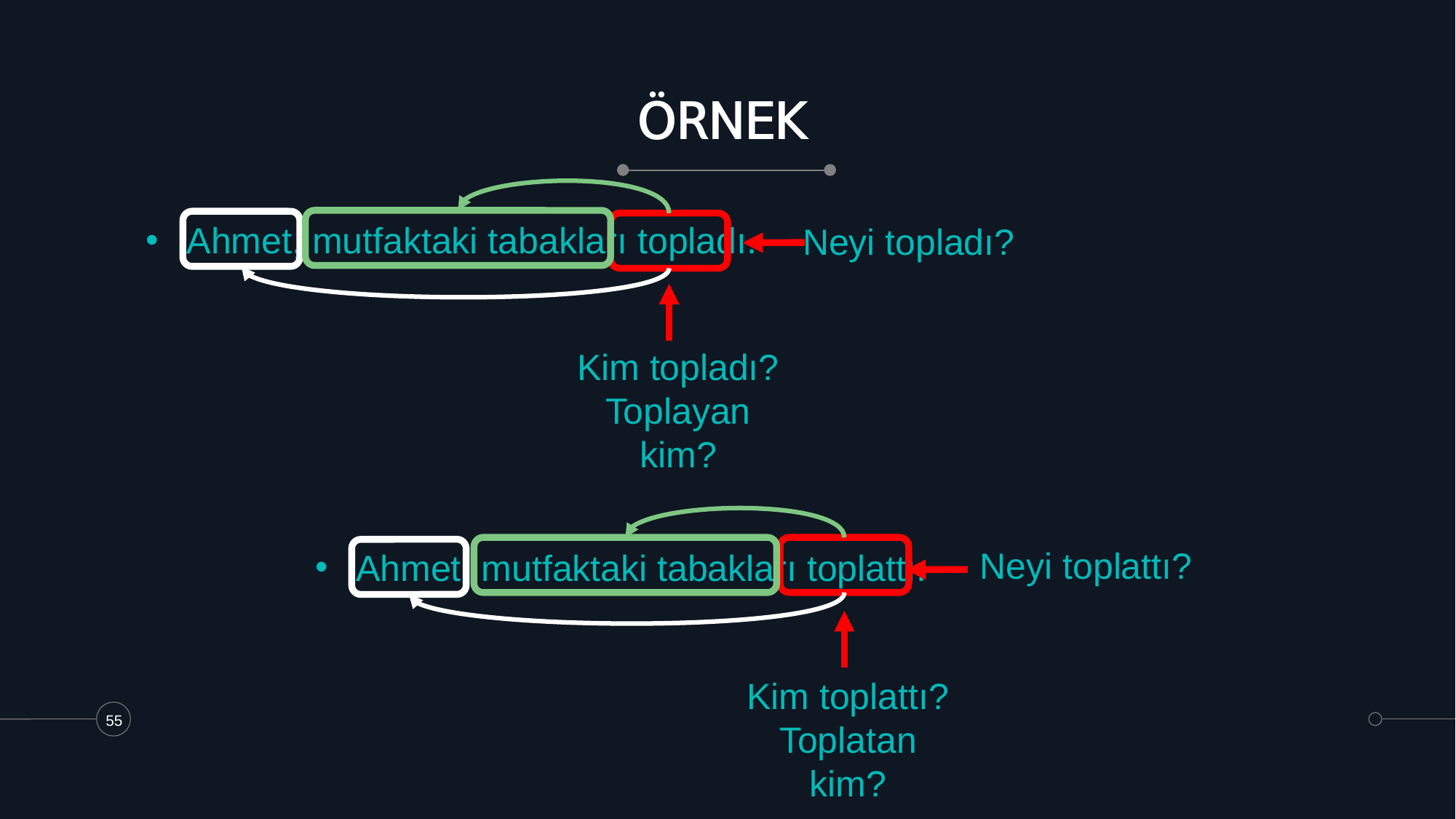

# ÖRNEK

Ahmet, mutfaktaki tabakları topladı.

Neyi topladı?
Kim topladı?
Toplayan kim?

Neyi toplattı?
Ahmet, mutfaktaki tabakları toplattı.

Kim toplattı?
Toplatan kim?
55